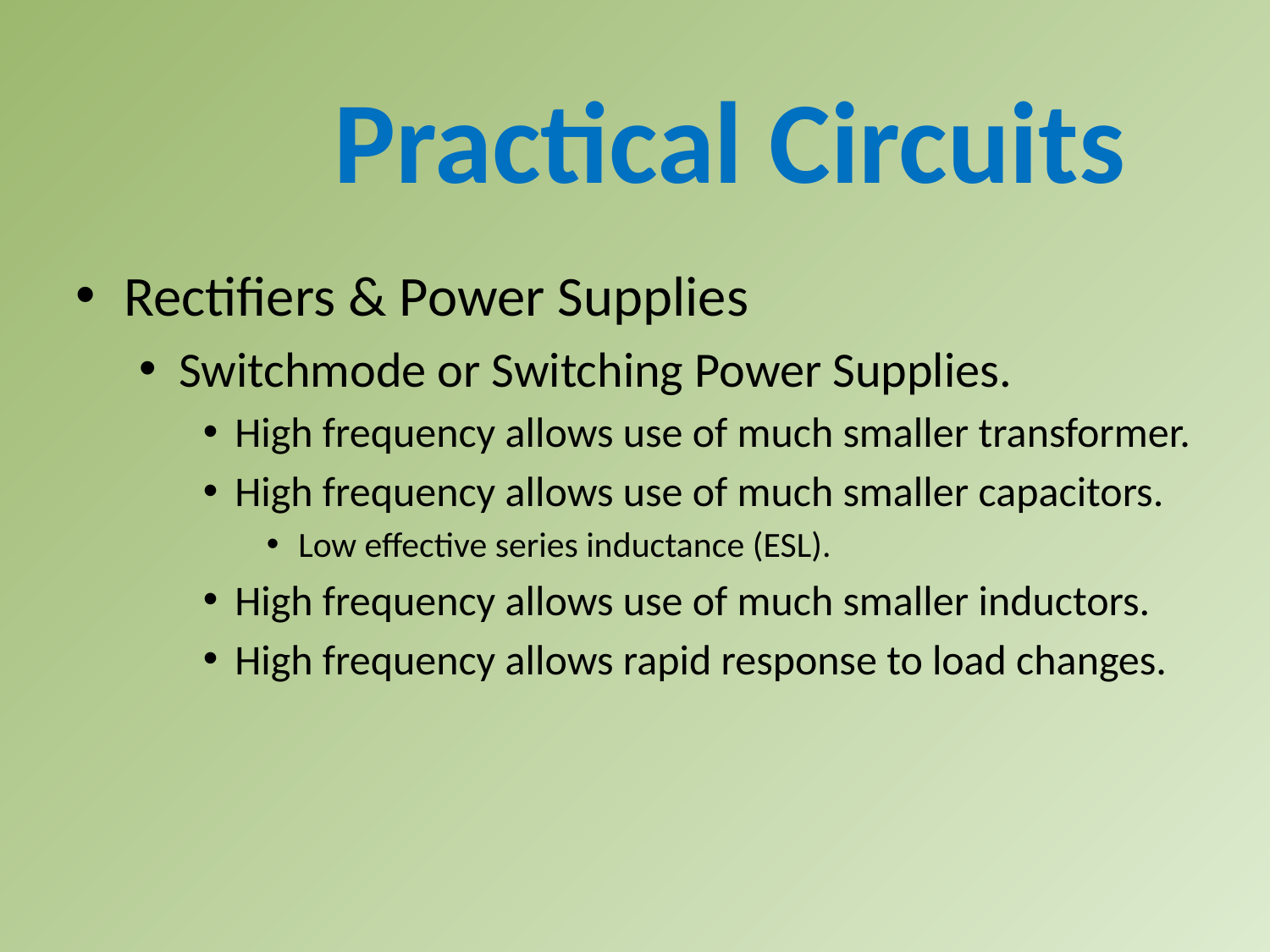

Practical Circuits
Rectifiers & Power Supplies
Switchmode or Switching Power Supplies.
High frequency allows use of much smaller transformer.
High frequency allows use of much smaller capacitors.
Low effective series inductance (ESL).
High frequency allows use of much smaller inductors.
High frequency allows rapid response to load changes.